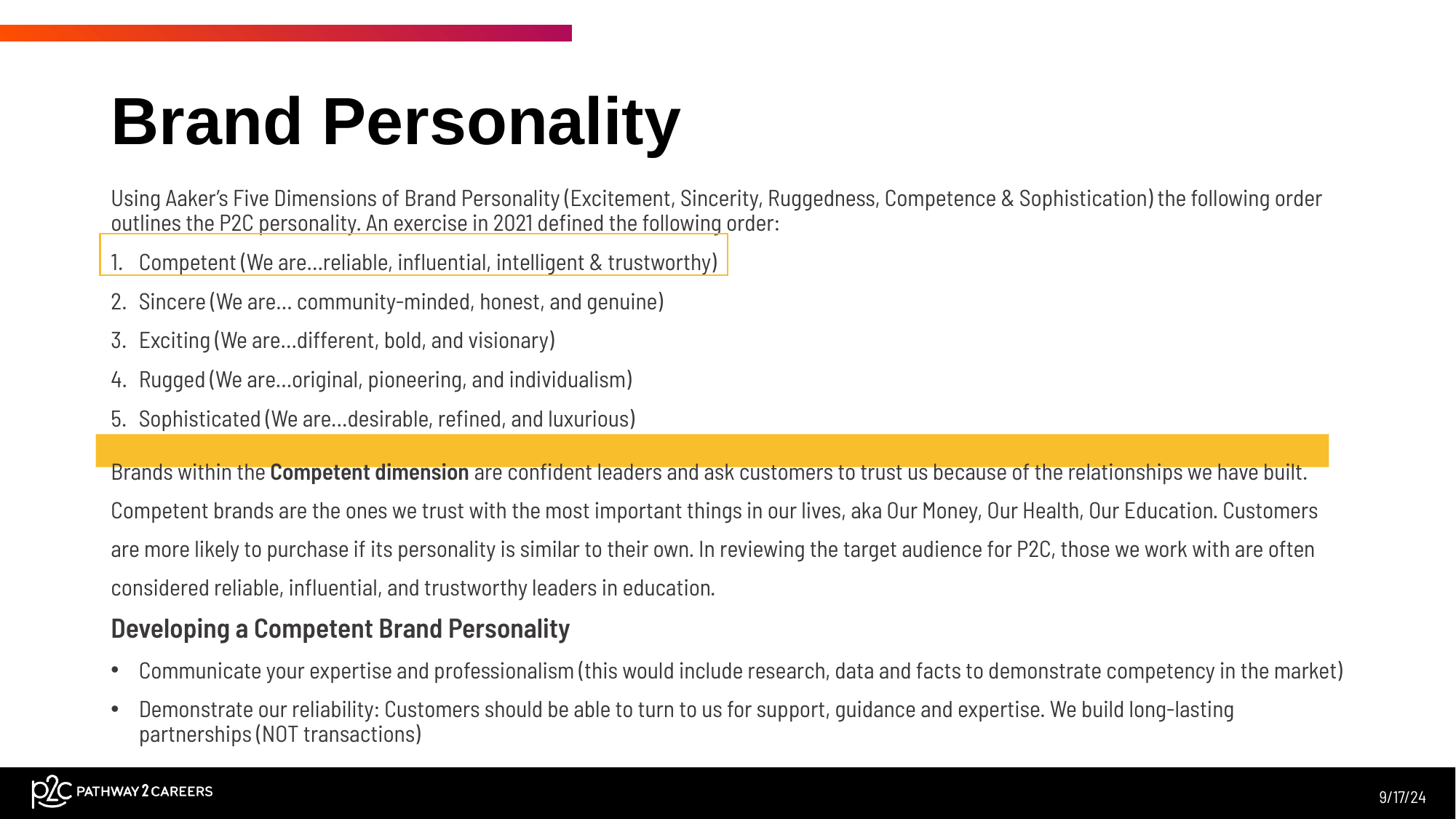

# Brand Personality
Using Aaker’s Five Dimensions of Brand Personality (Excitement, Sincerity, Ruggedness, Competence & Sophistication) the following order outlines the P2C personality. An exercise in 2021 defined the following order:
Competent (We are…reliable, influential, intelligent & trustworthy)
Sincere (We are… community-minded, honest, and genuine)
Exciting (We are…different, bold, and visionary)
Rugged (We are…original, pioneering, and individualism)
Sophisticated (We are…desirable, refined, and luxurious)
Brands within the Competent dimension are confident leaders and ask customers to trust us because of the relationships we have built.  Competent brands are the ones we trust with the most important things in our lives, aka Our Money, Our Health, Our Education. Customers are more likely to purchase if its personality is similar to their own. In reviewing the target audience for P2C, those we work with are often considered reliable, influential, and trustworthy leaders in education.
Developing a Competent Brand Personality
Communicate your expertise and professionalism (this would include research, data and facts to demonstrate competency in the market)
Demonstrate our reliability: Customers should be able to turn to us for support, guidance and expertise. We build long-lasting partnerships (NOT transactions)

9/17/24